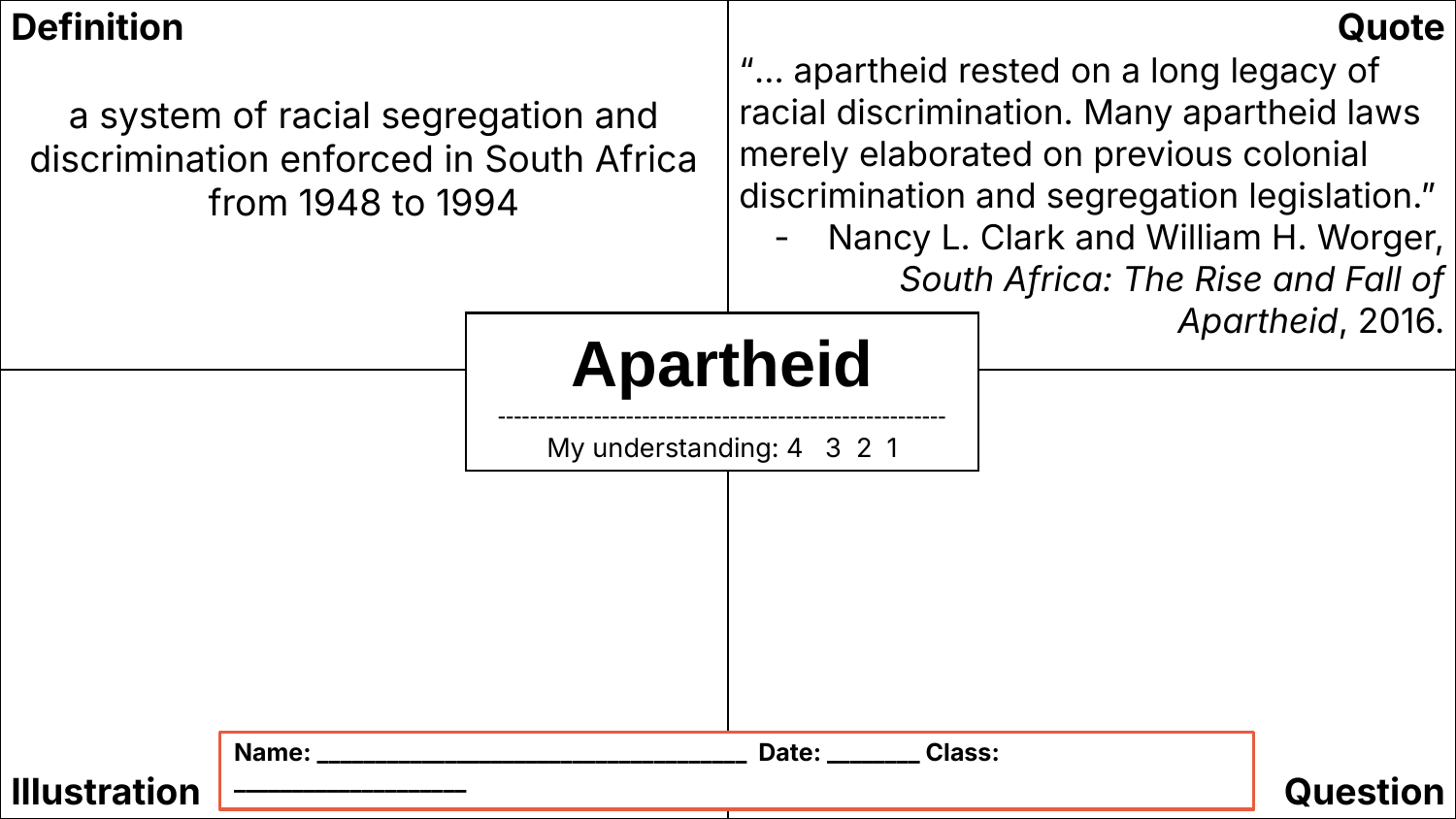

| Definition a system of racial segregation and discrimination enforced in South Africa from 1948 to 1994 | Quote “... apartheid rested on a long legacy of racial discrimination. Many apartheid laws merely elaborated on previous colonial discrimination and segregation legislation.” Nancy L. Clark and William H. Worger, South Africa: The Rise and Fall of Apartheid, 2016. |
| --- | --- |
| Illustration | Question |
Apartheid
--------------------------------------------------------
My understanding: 4   3  2  1
Name: _____________________________________  Date: ________ Class: ____________________